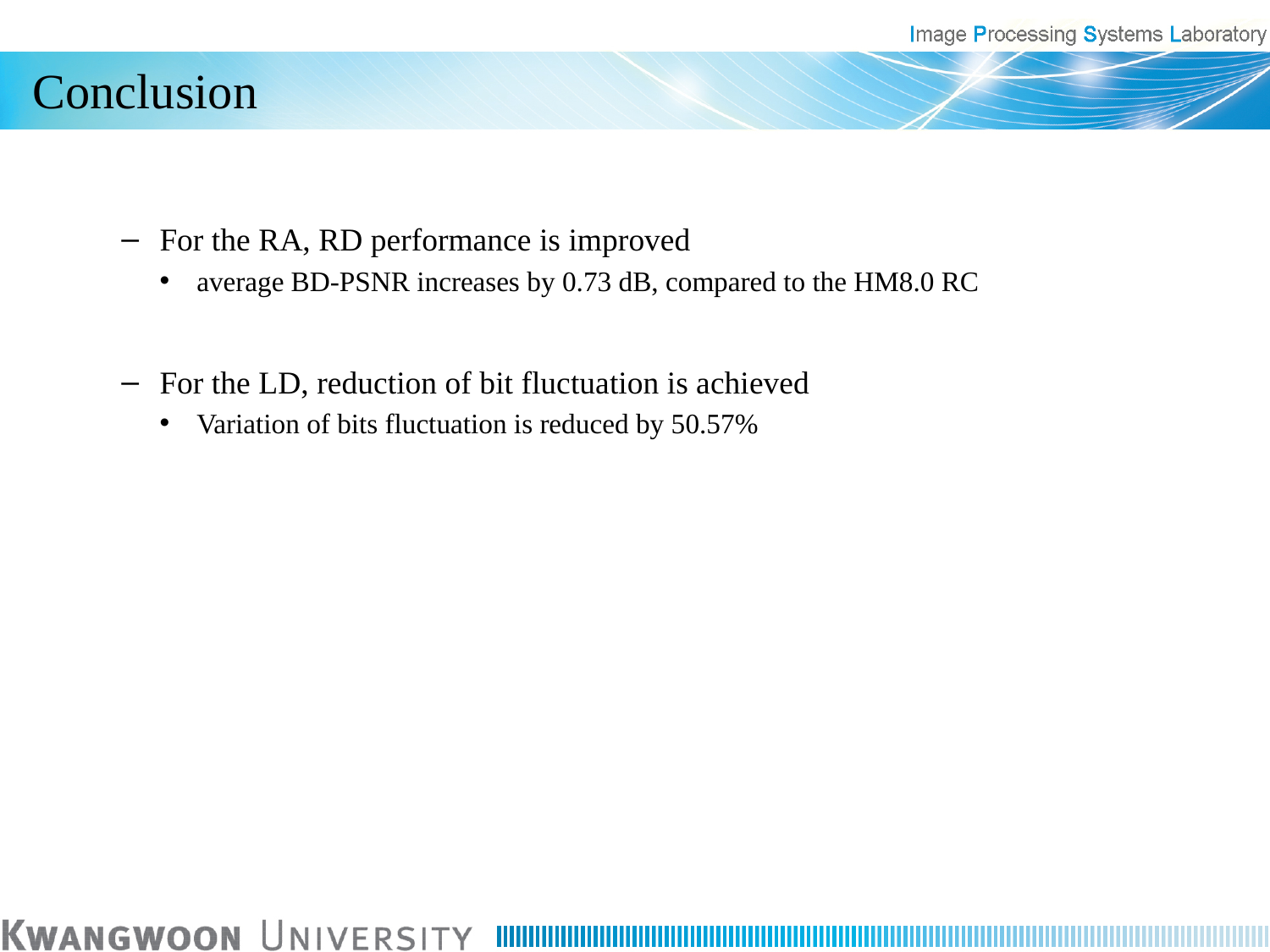

# Conclusion

For the RA, RD performance is improved
average BD-PSNR increases by 0.73 dB, compared to the HM8.0 RC

For the LD, reduction of bit fluctuation is achieved
Variation of bits fluctuation is reduced by 50.57%